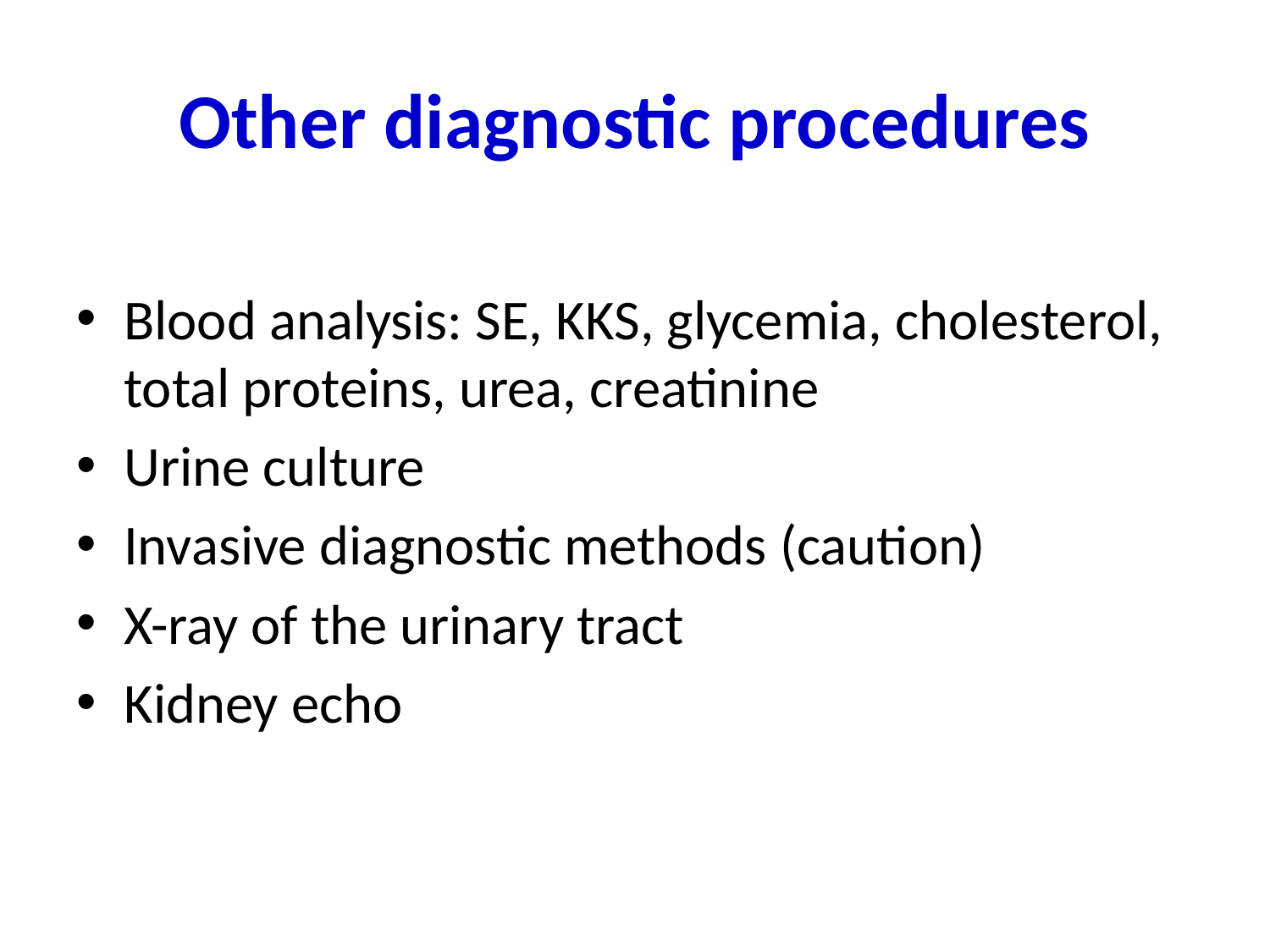

# Other diagnostic procedures
Blood analysis: SE, KKS, glycemia, cholesterol, total proteins, urea, creatinine
Urine culture
Invasive diagnostic methods (caution)
X-ray of the urinary tract
Kidney echo